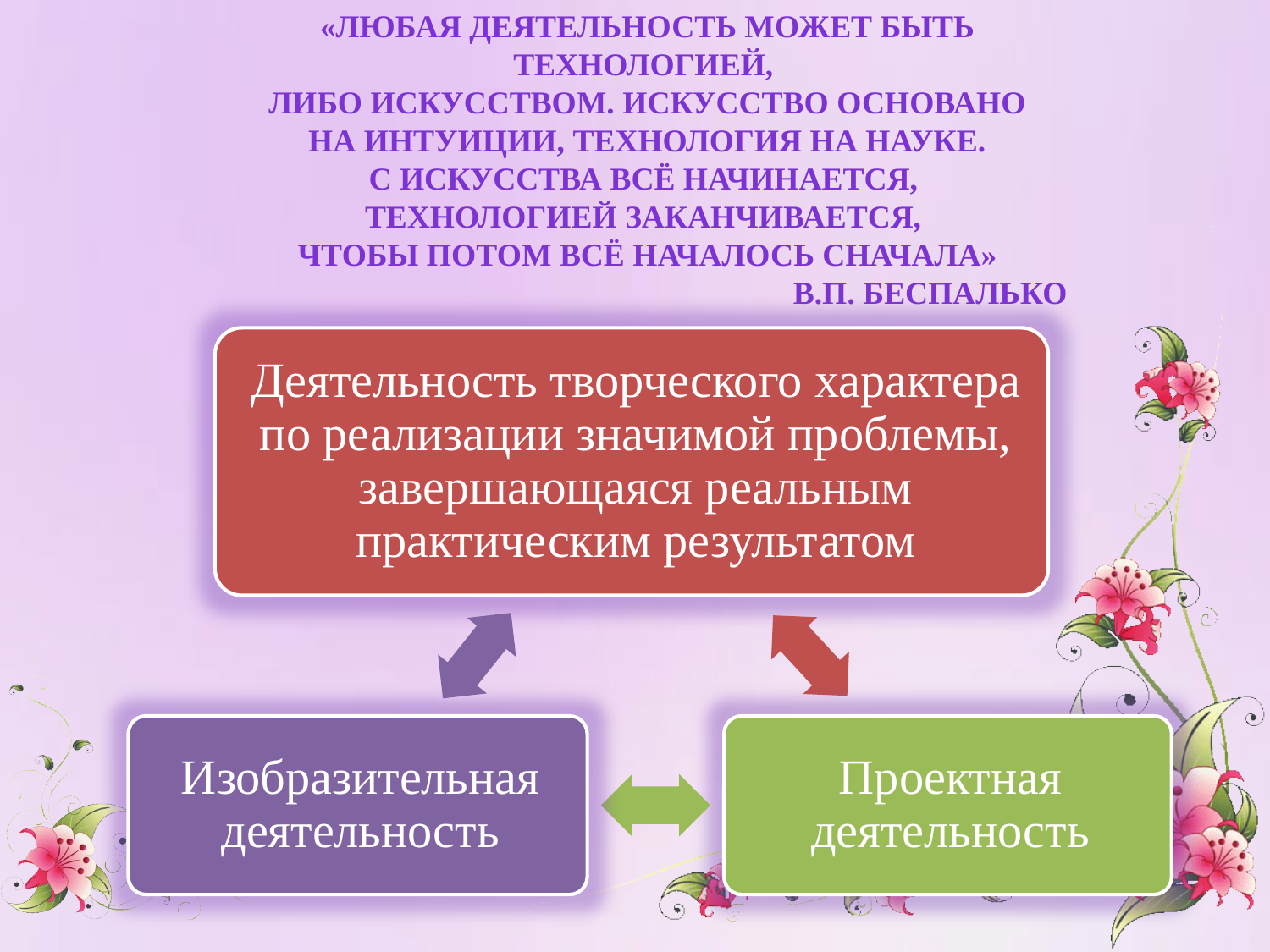

«Любая деятельность может быть технологией,
либо искусством. Искусство основано
На интуиции, технология на науке.
С искусства всё начинается,
Технологией заканчивается,
Чтобы потом всё началось сначала»
В.п. беспалько
Деятельность творческого характера по реализации значимой проблемы, завершающаяся реальным практическим результатом

Проектная деятельность

Изобразительная деятельность